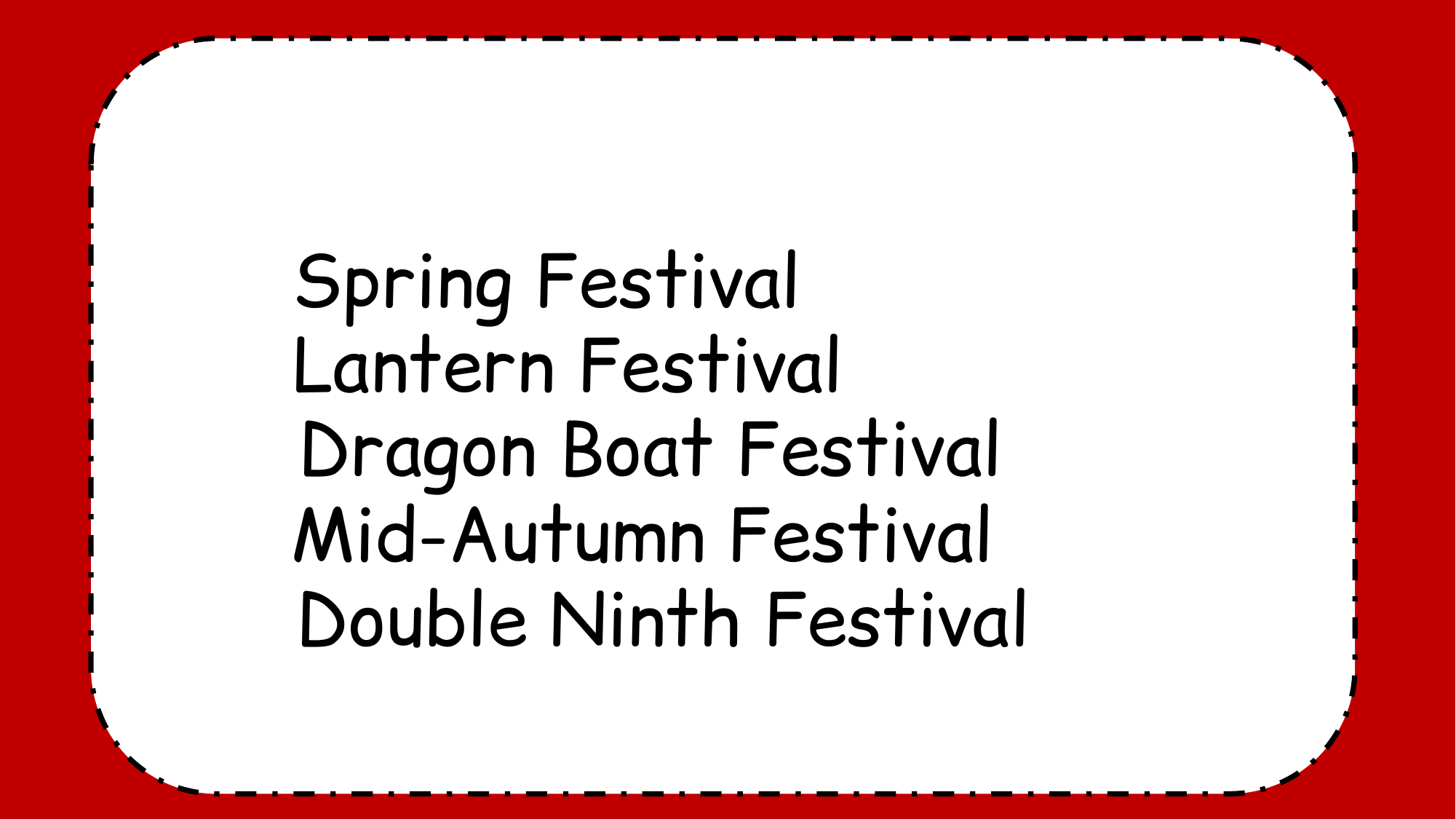

Spring Festival
Lantern Festival
Dragon Boat Festival
Mid-Autumn Festival
Double Ninth Festival